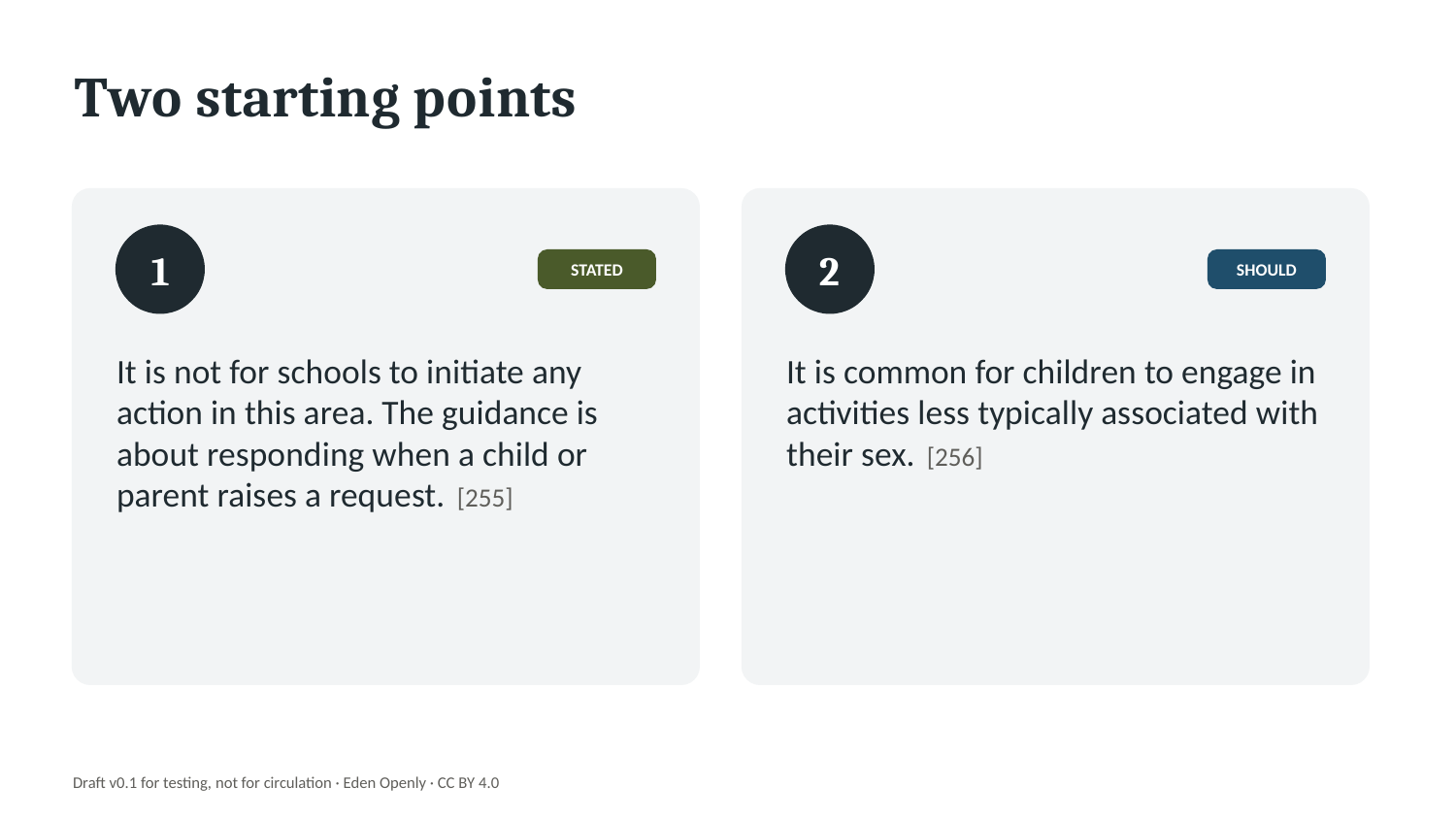

Two starting points

1

2

STATED

SHOULD
It is not for schools to initiate any action in this area. The guidance is about responding when a child or parent raises a request.  [255]
It is common for children to engage in activities less typically associated with their sex.  [256]
Draft v0.1 for testing, not for circulation · Eden Openly · CC BY 4.0